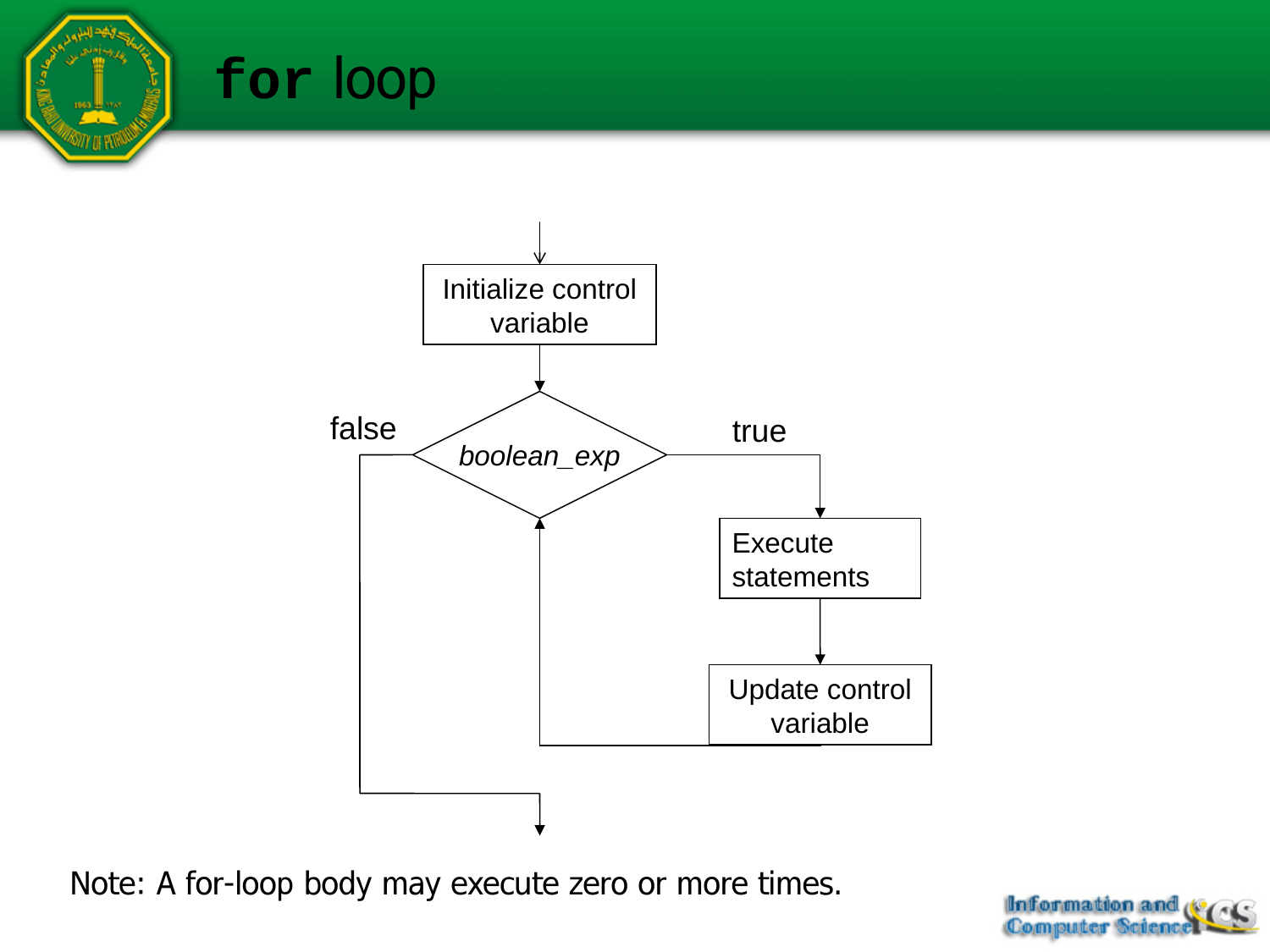

# for loop
Initialize control variable
boolean_exp
false
true

Execute statements
Update control variable

Note: A for-loop body may execute zero or more times.